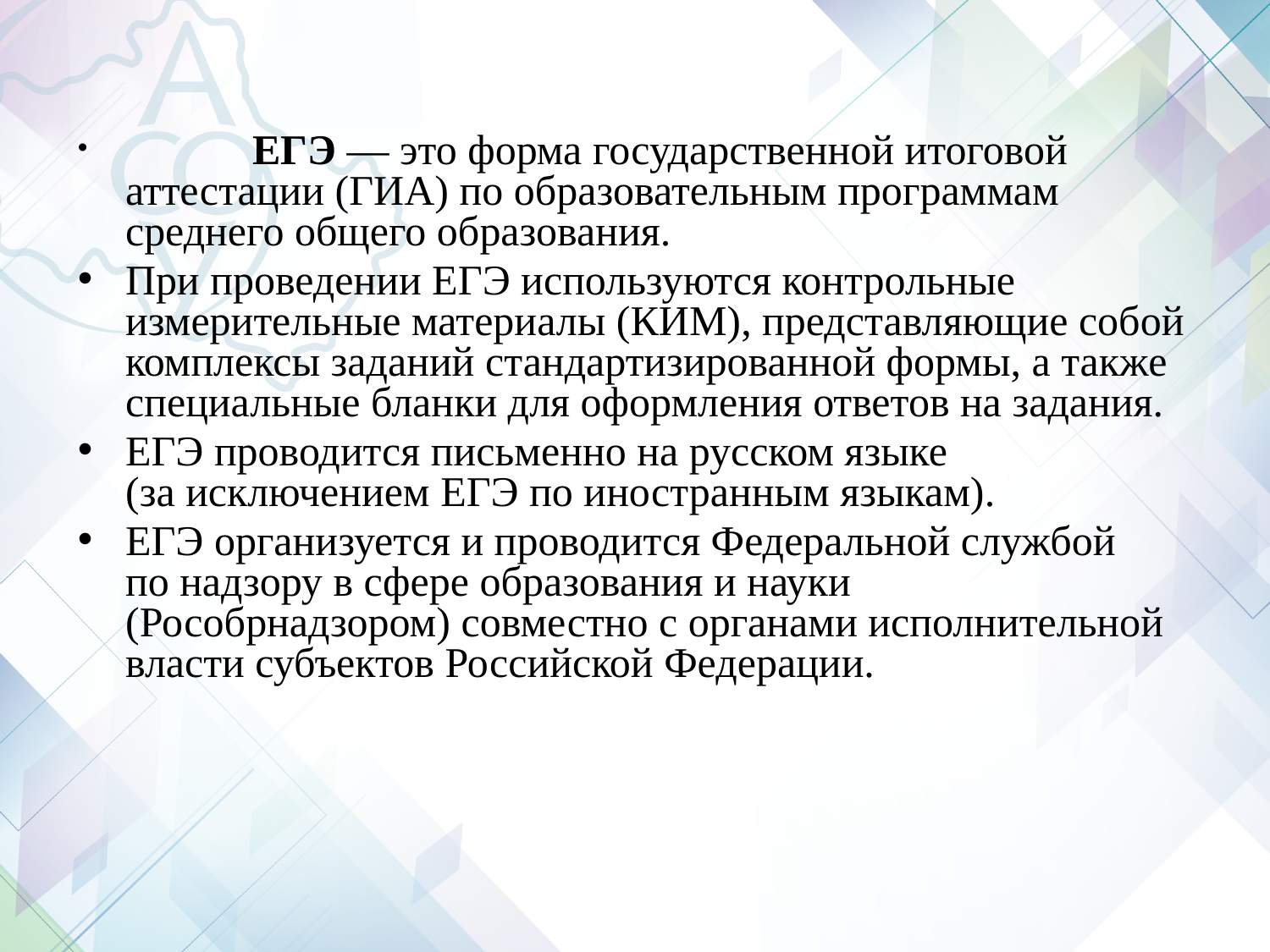

ЕГЭ — это форма государственной итоговой аттестации (ГИА) по образовательным программам среднего общего образования.
При проведении ЕГЭ используются контрольные измерительные материалы (КИМ), представляющие собой комплексы заданий стандартизированной формы, а также специальные бланки для оформления ответов на задания.
ЕГЭ проводится письменно на русском языке (за исключением ЕГЭ по иностранным языкам).
ЕГЭ организуется и проводится Федеральной службой по надзору в сфере образования и науки (Рособрнадзором) совместно с органами исполнительной власти субъектов Российской Федерации.